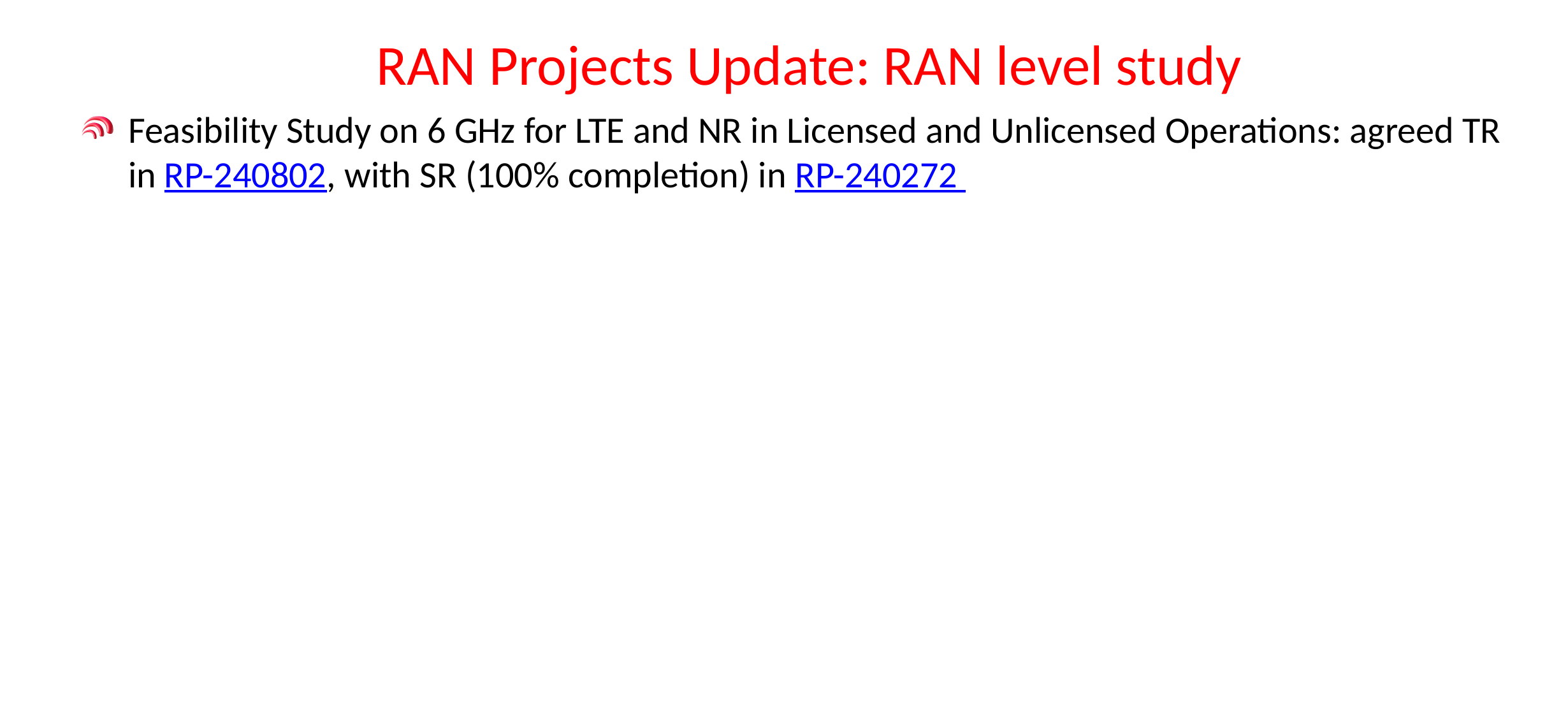

# RAN Projects Update: RAN level study
Feasibility Study on 6 GHz for LTE and NR in Licensed and Unlicensed Operations: agreed TR in RP-240802, with SR (100% completion) in RP-240272